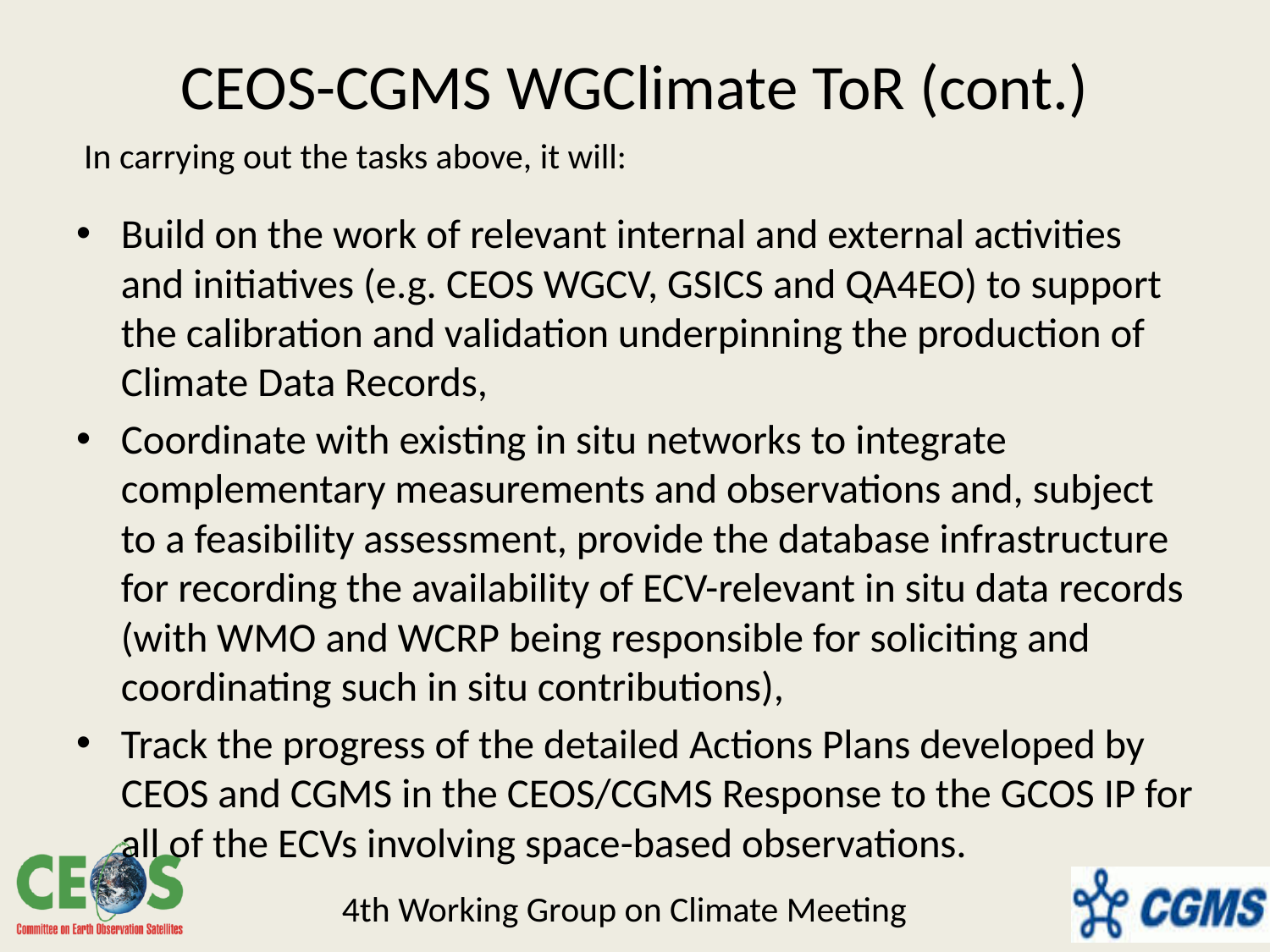

# CEOS-CGMS WGClimate ToR (cont.)
In carrying out the tasks above, it will:
Build on the work of relevant internal and external activities and initiatives (e.g. CEOS WGCV, GSICS and QA4EO) to support the calibration and validation underpinning the production of Climate Data Records,
Coordinate with existing in situ networks to integrate complementary measurements and observations and, subject to a feasibility assessment, provide the database infrastructure for recording the availability of ECV-relevant in situ data records (with WMO and WCRP being responsible for soliciting and coordinating such in situ contributions),
Track the progress of the detailed Actions Plans developed by CEOS and CGMS in the CEOS/CGMS Response to the GCOS IP for all of the ECVs involving space-based observations.

4th Working Group on Climate Meeting